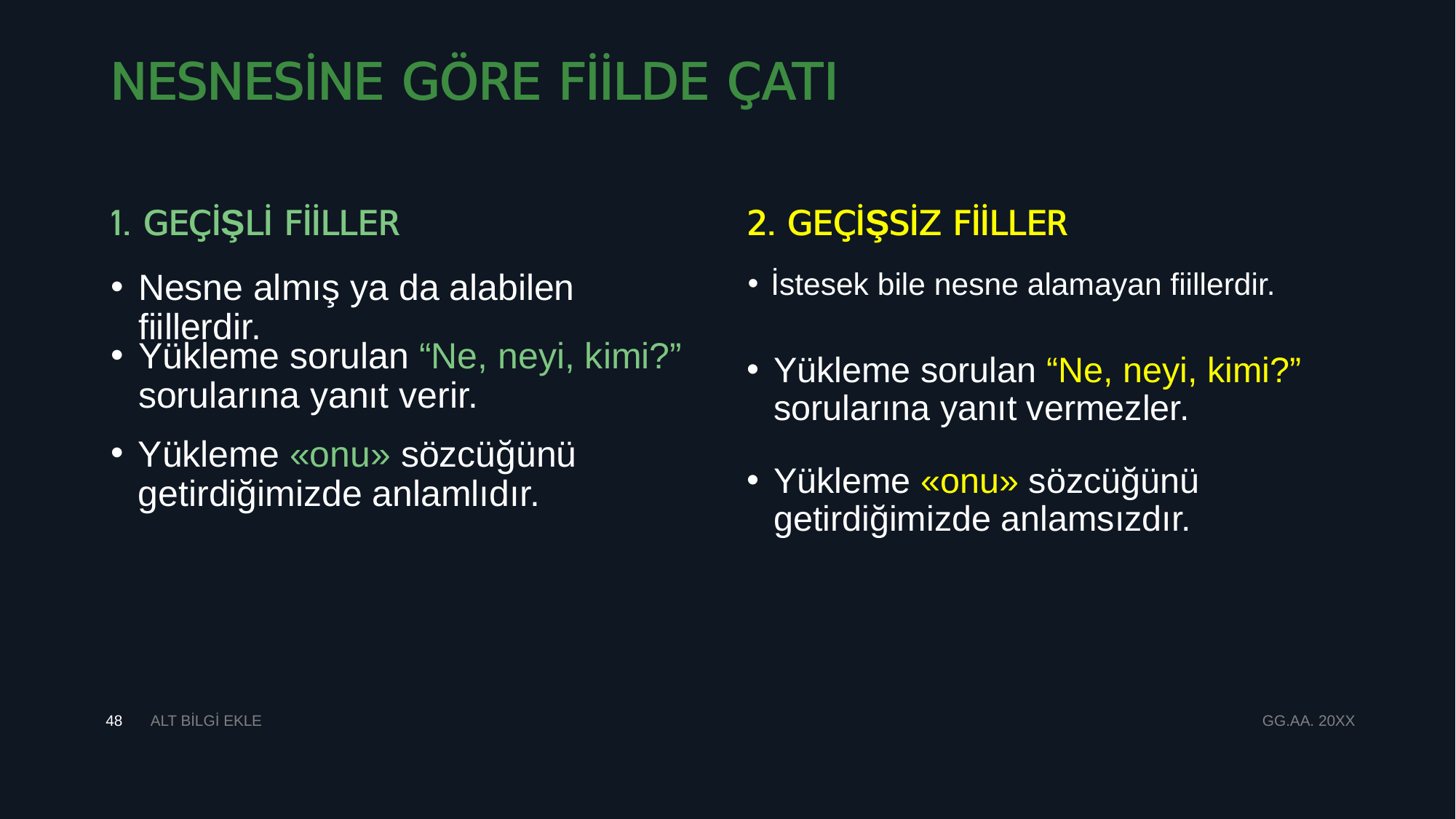

# NESNESİNE GÖRE FİİLDE ÇATI
1. GEÇİŞLİ FİİLLER
2. GEÇİŞSİZ FİİLLER
Nesne almış ya da alabilen fiillerdir.
İstesek bile nesne alamayan fiillerdir.
Yükleme sorulan “Ne, neyi, kimi?” sorularına yanıt verir.
Yükleme sorulan “Ne, neyi, kimi?” sorularına yanıt vermezler.
Yükleme «onu» sözcüğünü getirdiğimizde anlamlıdır.
Yükleme «onu» sözcüğünü getirdiğimizde anlamsızdır.
ALT BİLGİ EKLE
GG.AA. 20XX
48